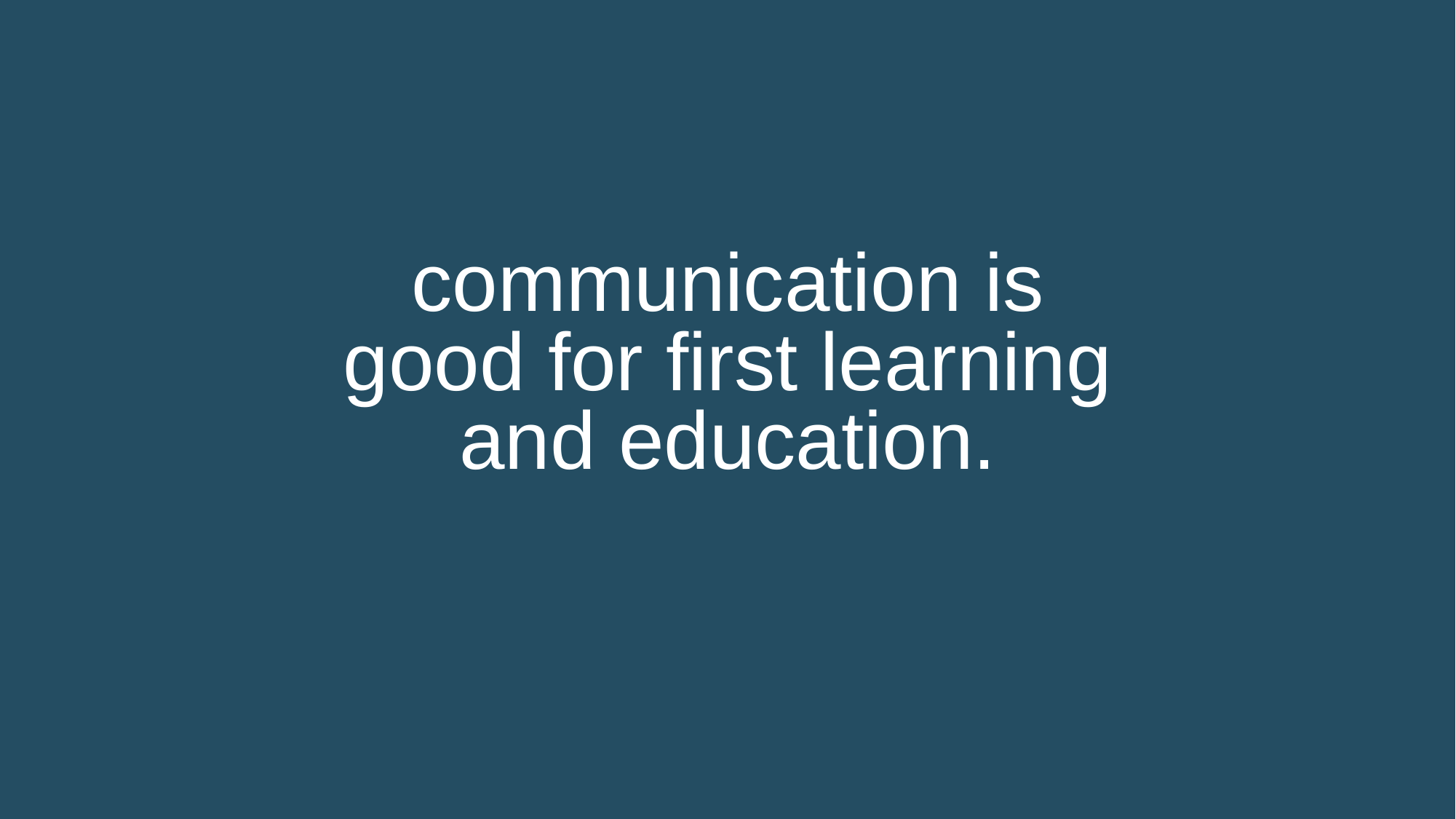

communication is
good for first learning
and education.